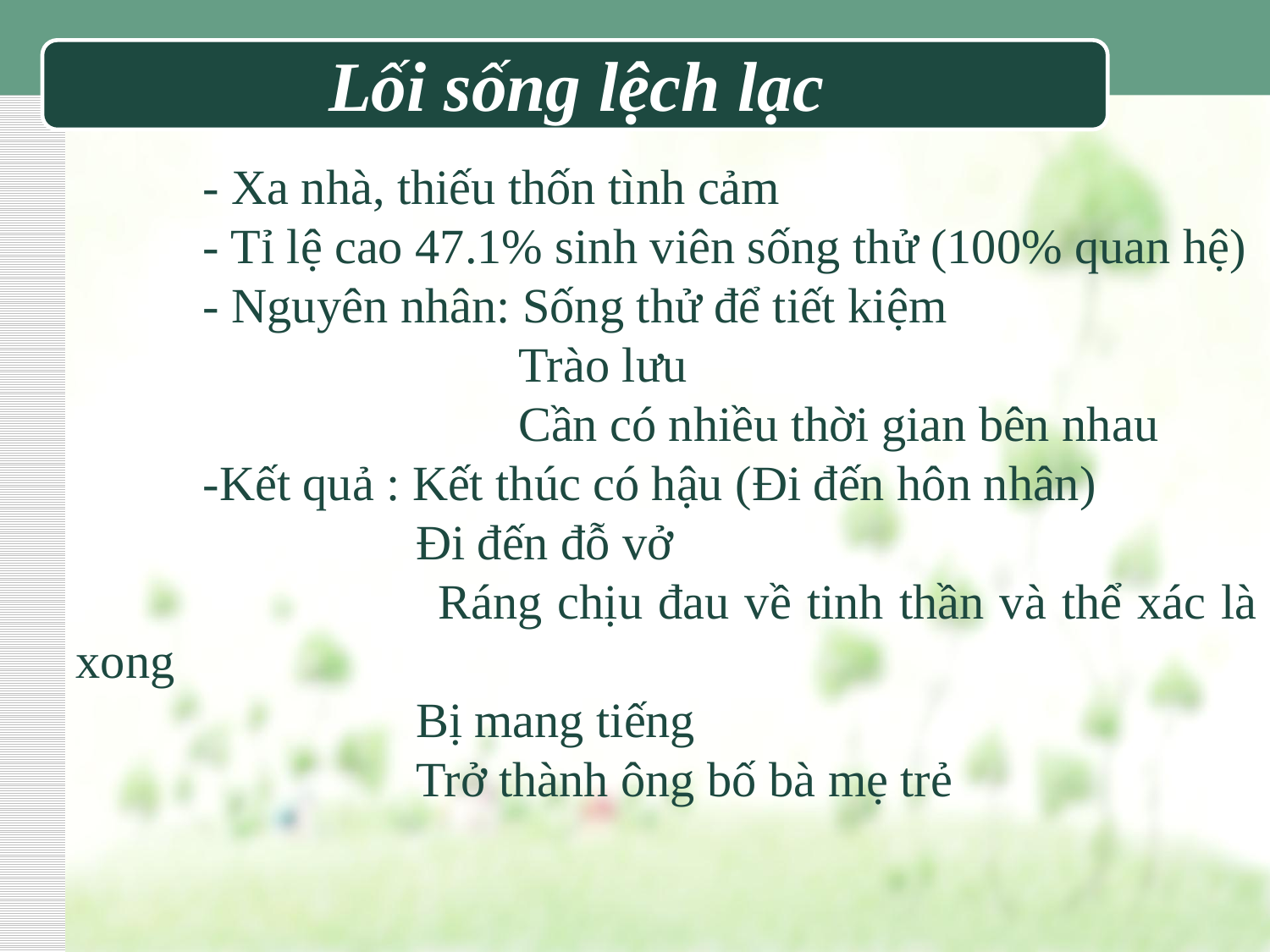

# Lối sống lệch lạc
	- Xa nhà, thiếu thốn tình cảm
	- Tỉ lệ cao 47.1% sinh viên sống thử (100% quan hệ)
	- Nguyên nhân: Sống thử để tiết kiệm
			     Trào lưu
			     Cần có nhiều thời gian bên nhau
	-Kết quả : Kết thúc có hậu (Đi đến hôn nhân)
		       Đi đến đỗ vở
		       Ráng chịu đau về tinh thần và thể xác là xong
		       Bị mang tiếng
		       Trở thành ông bố bà mẹ trẻ